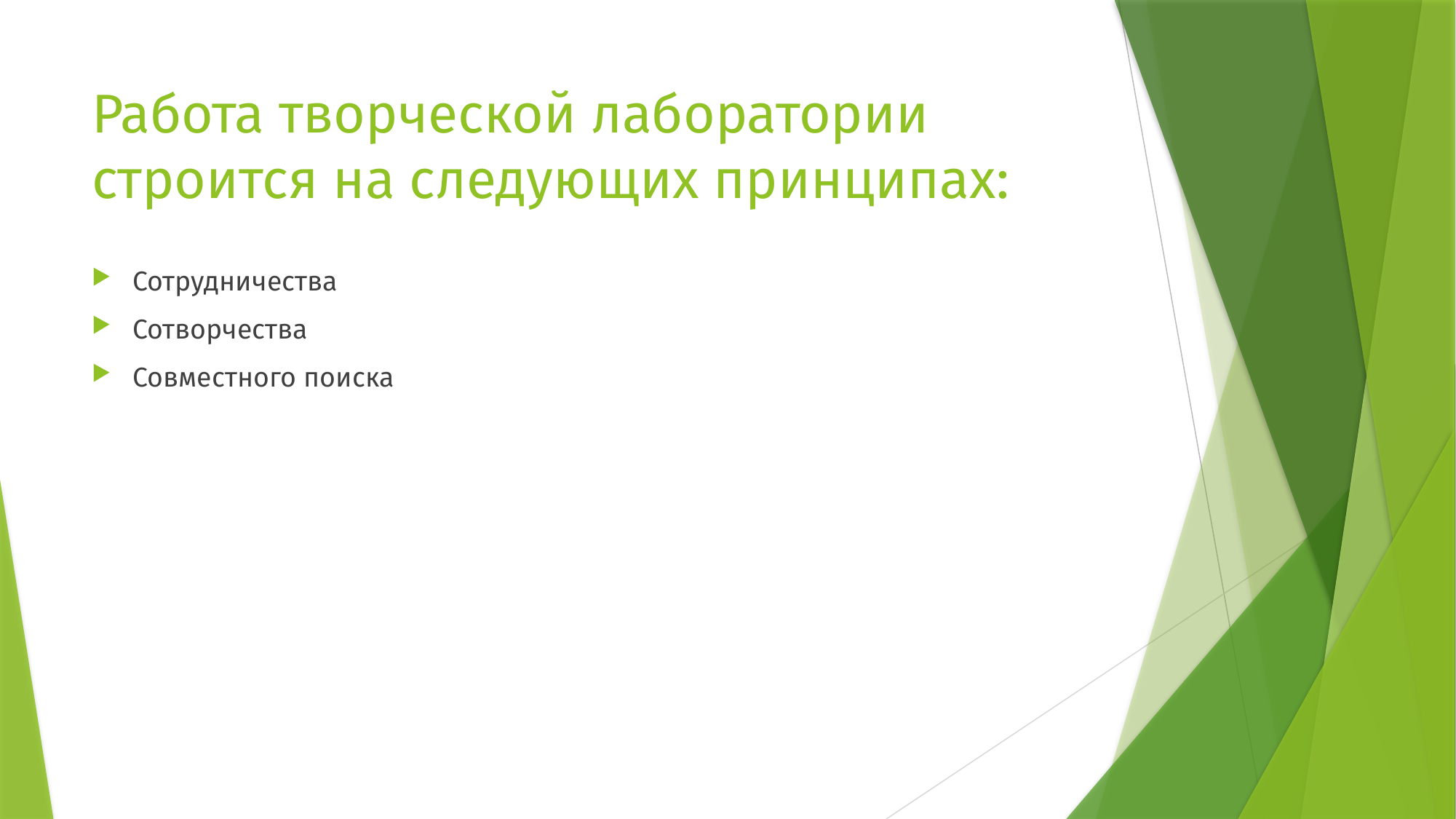

# Работа творческой лаборатории строится на следующих принципах:
Сотрудничества
Сотворчества
Совместного поиска